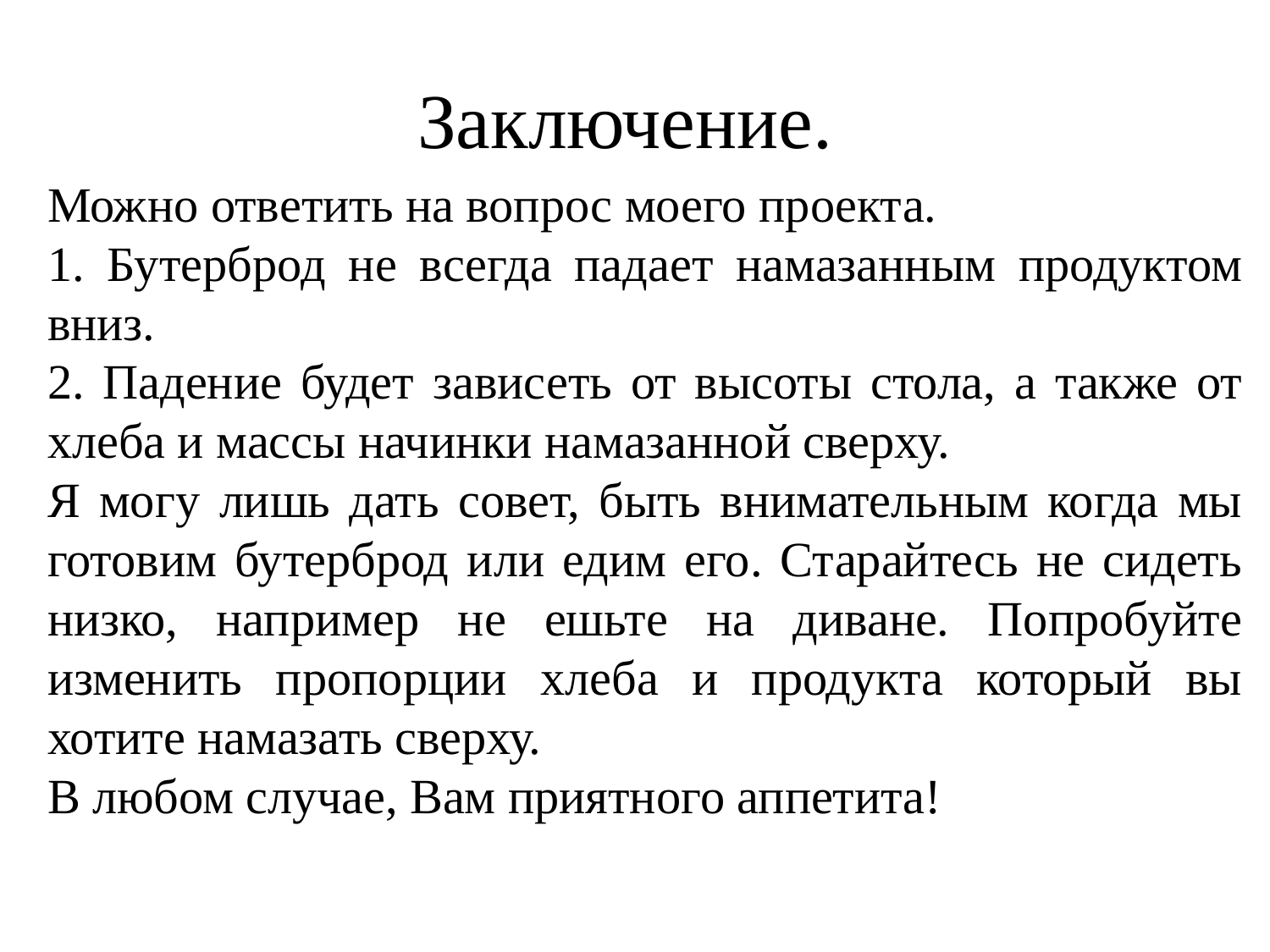

# Заключение.
Можно ответить на вопрос моего проекта.
1. Бутерброд не всегда падает намазанным продуктом вниз.
2. Падение будет зависеть от высоты стола, а также от хлеба и массы начинки намазанной сверху.
Я могу лишь дать совет, быть внимательным когда мы готовим бутерброд или едим его. Старайтесь не сидеть низко, например не ешьте на диване. Попробуйте изменить пропорции хлеба и продукта который вы хотите намазать сверху.
В любом случае, Вам приятного аппетита!